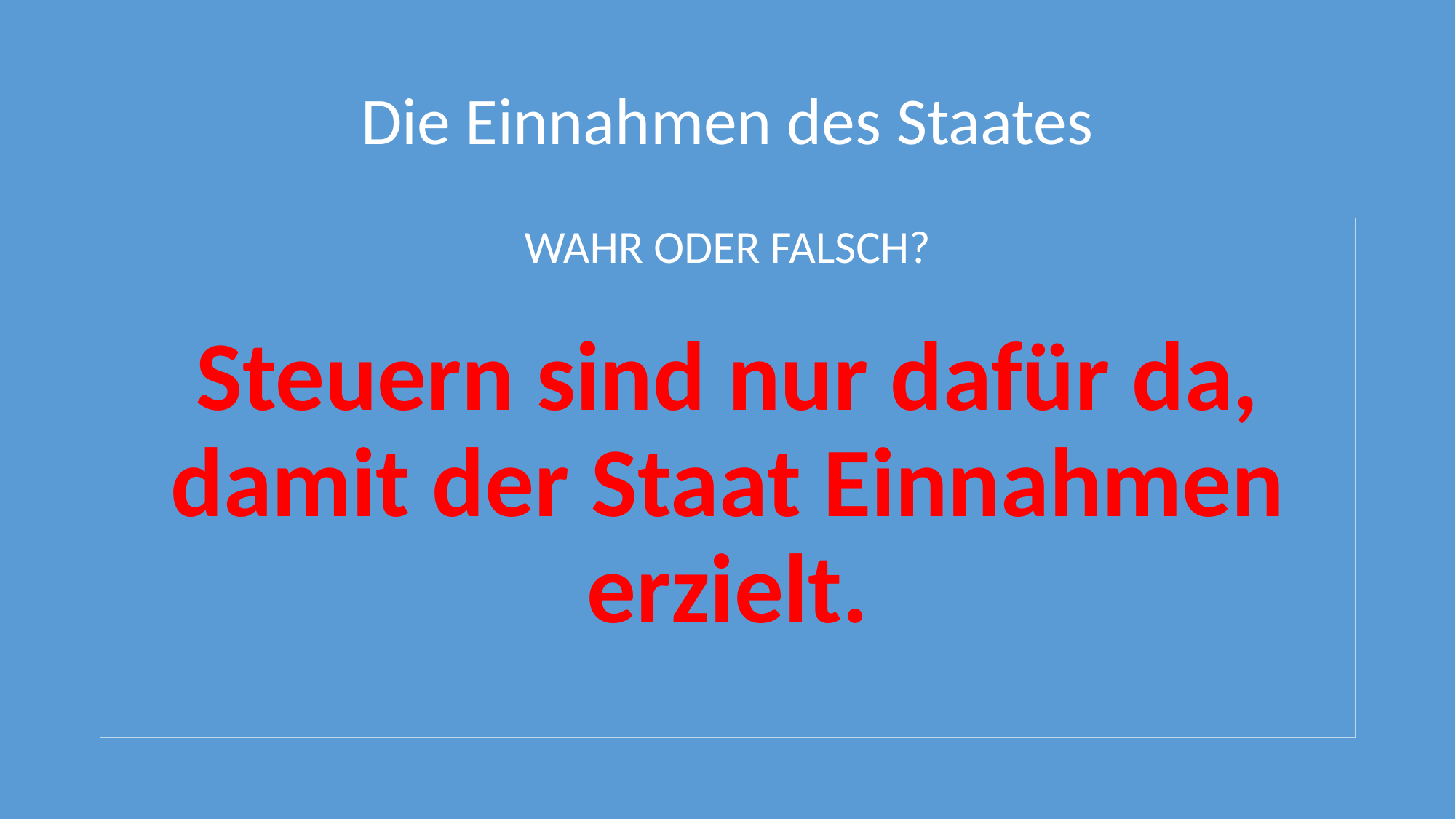

# Die Einnahmen des Staates
WAHR ODER FALSCH?

Steuern sind nur dafür da, damit der Staat Einnahmen erzielt.